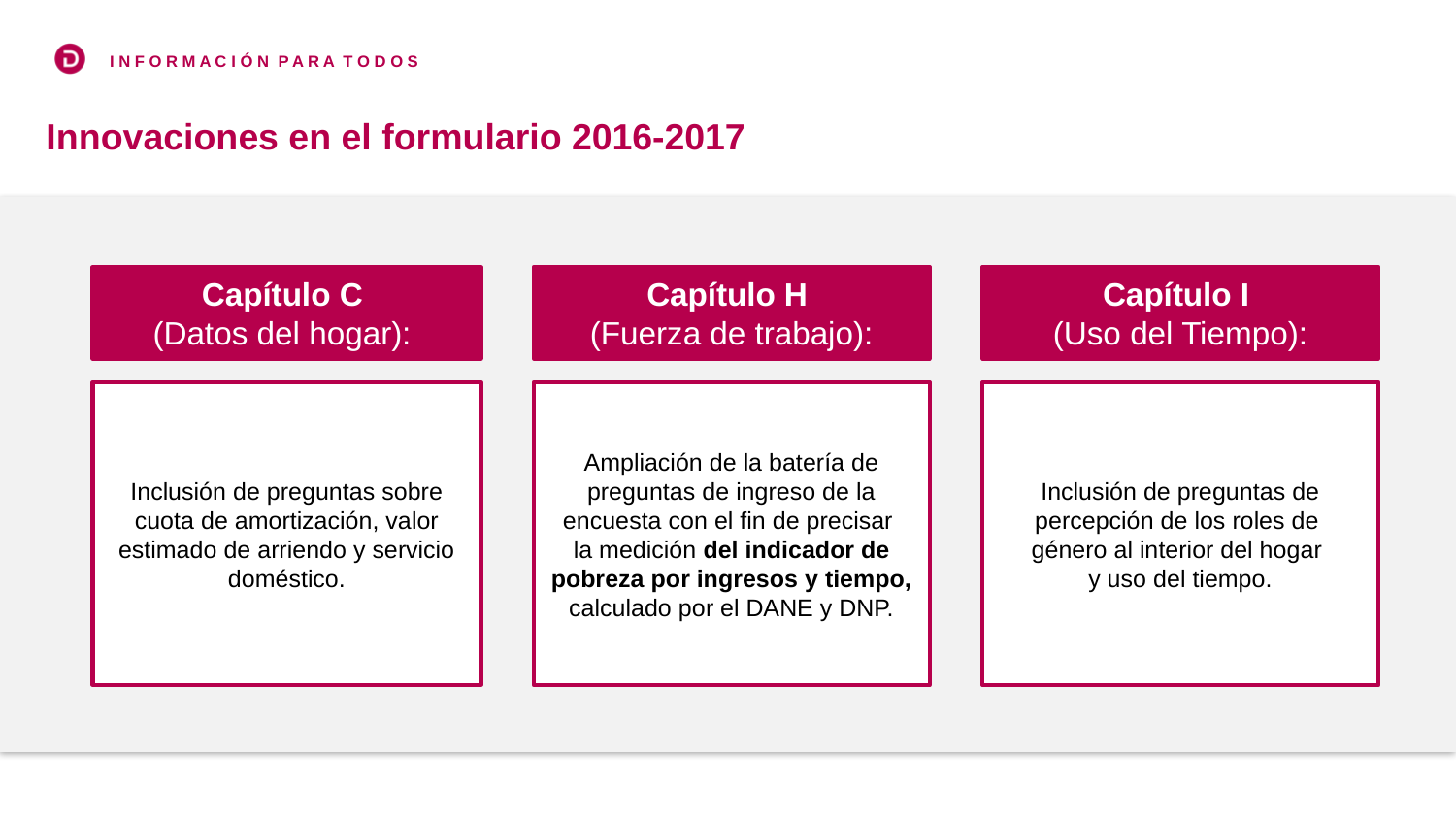

Innovaciones en el formulario 2016-2017

Capítulo I
(Uso del Tiempo):
Capítulo H
(Fuerza de trabajo):
Capítulo C
(Datos del hogar):
Inclusión de preguntas sobre cuota de amortización, valor estimado de arriendo y servicio doméstico.
Ampliación de la batería de preguntas de ingreso de la encuesta con el fin de precisar
la medición del indicador de pobreza por ingresos y tiempo, calculado por el DANE y DNP.
Inclusión de preguntas de percepción de los roles de
género al interior del hogar
y uso del tiempo.